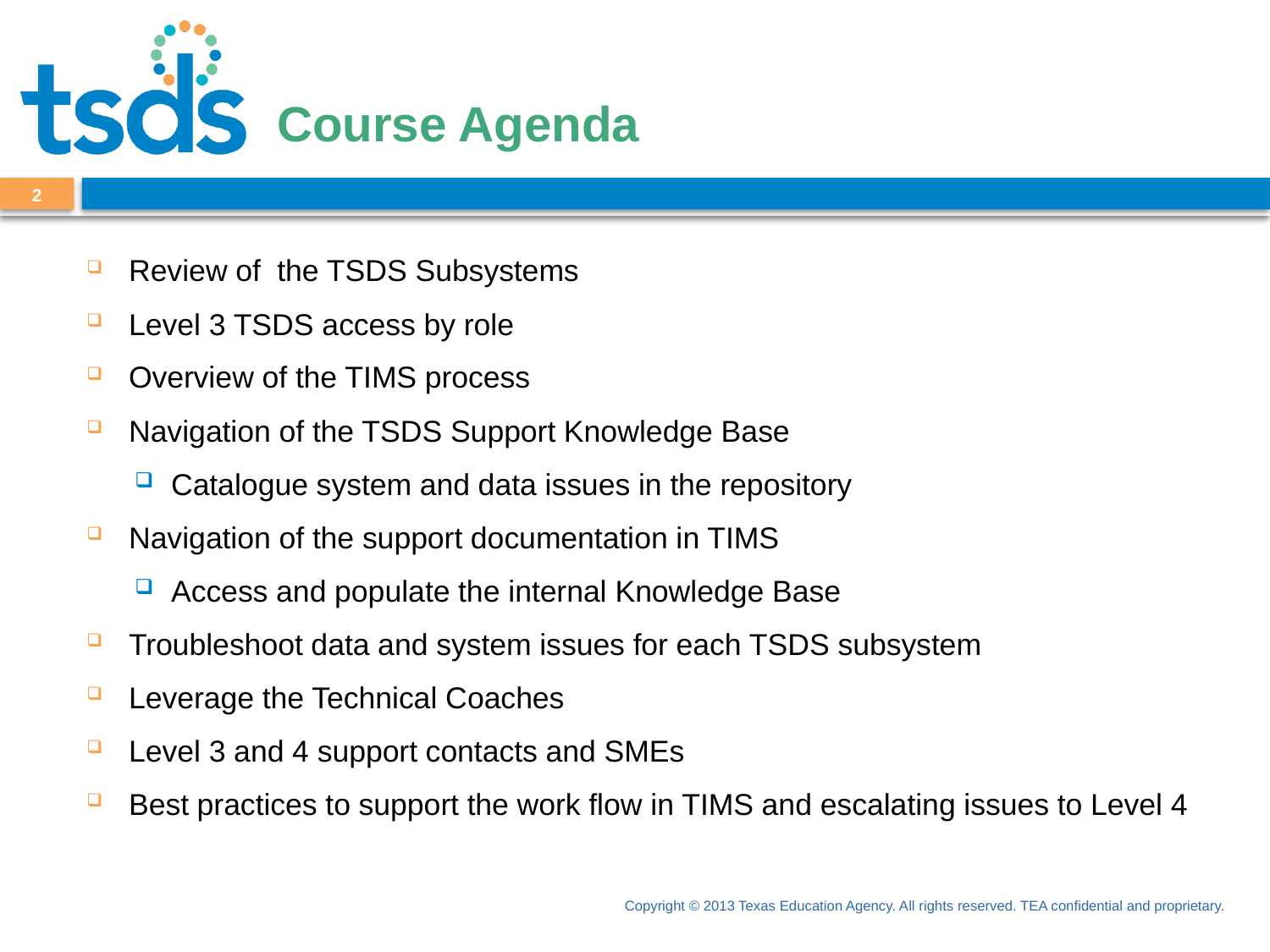

# Course Agenda
2
Review of  the TSDS Subsystems
Level 3 TSDS access by role
Overview of the TIMS process
Navigation of the TSDS Support Knowledge Base
Catalogue system and data issues in the repository
Navigation of the support documentation in TIMS
Access and populate the internal Knowledge Base
Troubleshoot data and system issues for each TSDS subsystem
Leverage the Technical Coaches
Level 3 and 4 support contacts and SMEs
Best practices to support the work flow in TIMS and escalating issues to Level 4